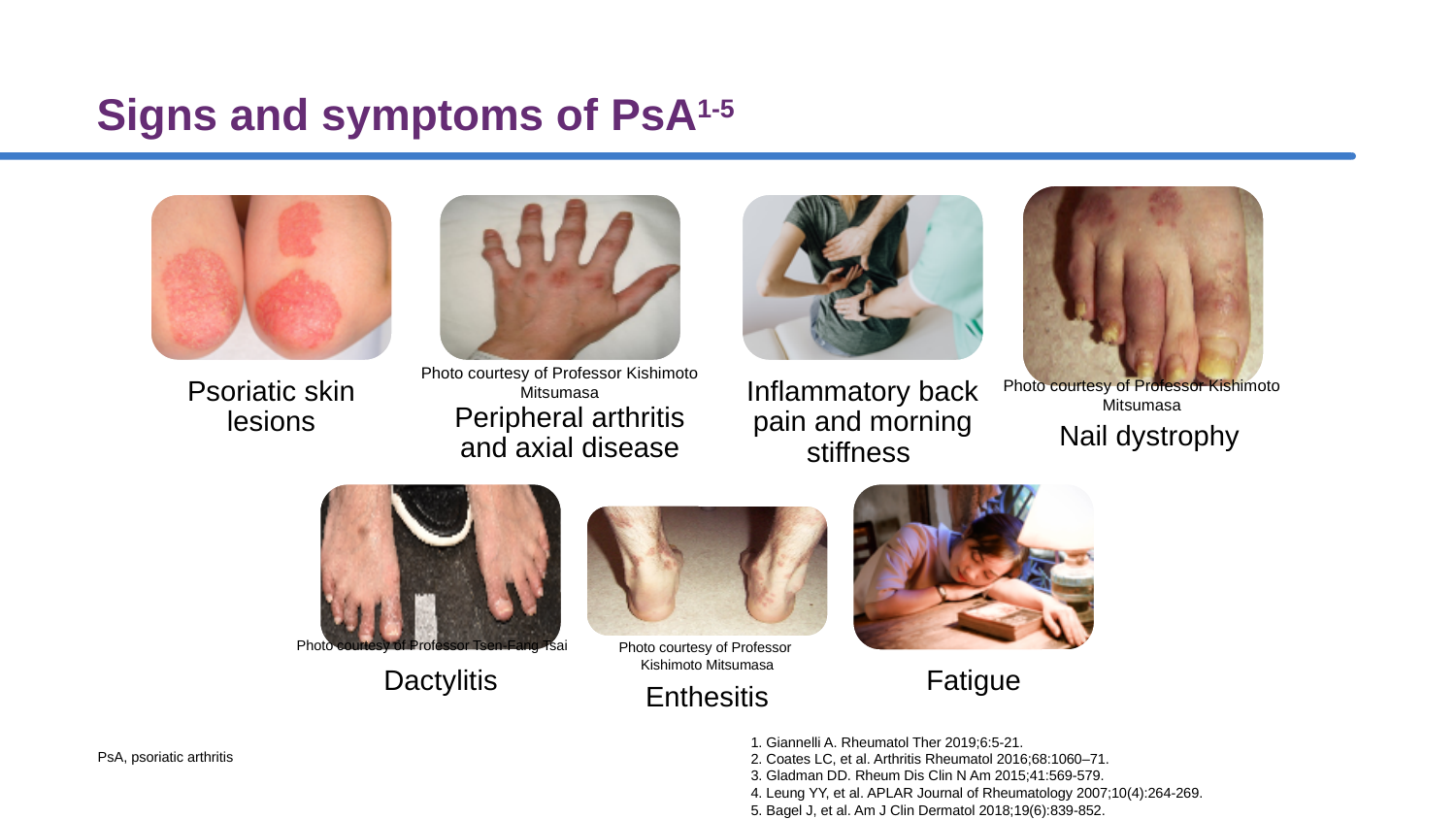

# Signs and symptoms of PsA1-5
Psoriatic skin lesions
Peripheral arthritis and axial disease
Inflammatory back pain and morning stiffness
Nail dystrophy
Dactylitis

Enthesitis
Fatigue
Photo courtesy of Professor Kishimoto Mitsumasa
Photo courtesy of Professor Kishimoto Mitsumasa
Photo courtesy of Professor Tsen-Fang Tsai
Photo courtesy of Professor
Kishimoto Mitsumasa
1. Giannelli A. Rheumatol Ther 2019;6:5-21.
2. Coates LC, et al. Arthritis Rheumatol 2016;68:1060–71.
3. Gladman DD. Rheum Dis Clin N Am 2015;41:569-579.
4. Leung YY, et al. APLAR Journal of Rheumatology 2007;10(4):264-269.
5. Bagel J, et al. Am J Clin Dermatol 2018;19(6):839-852.

PsA, psoriatic arthritis